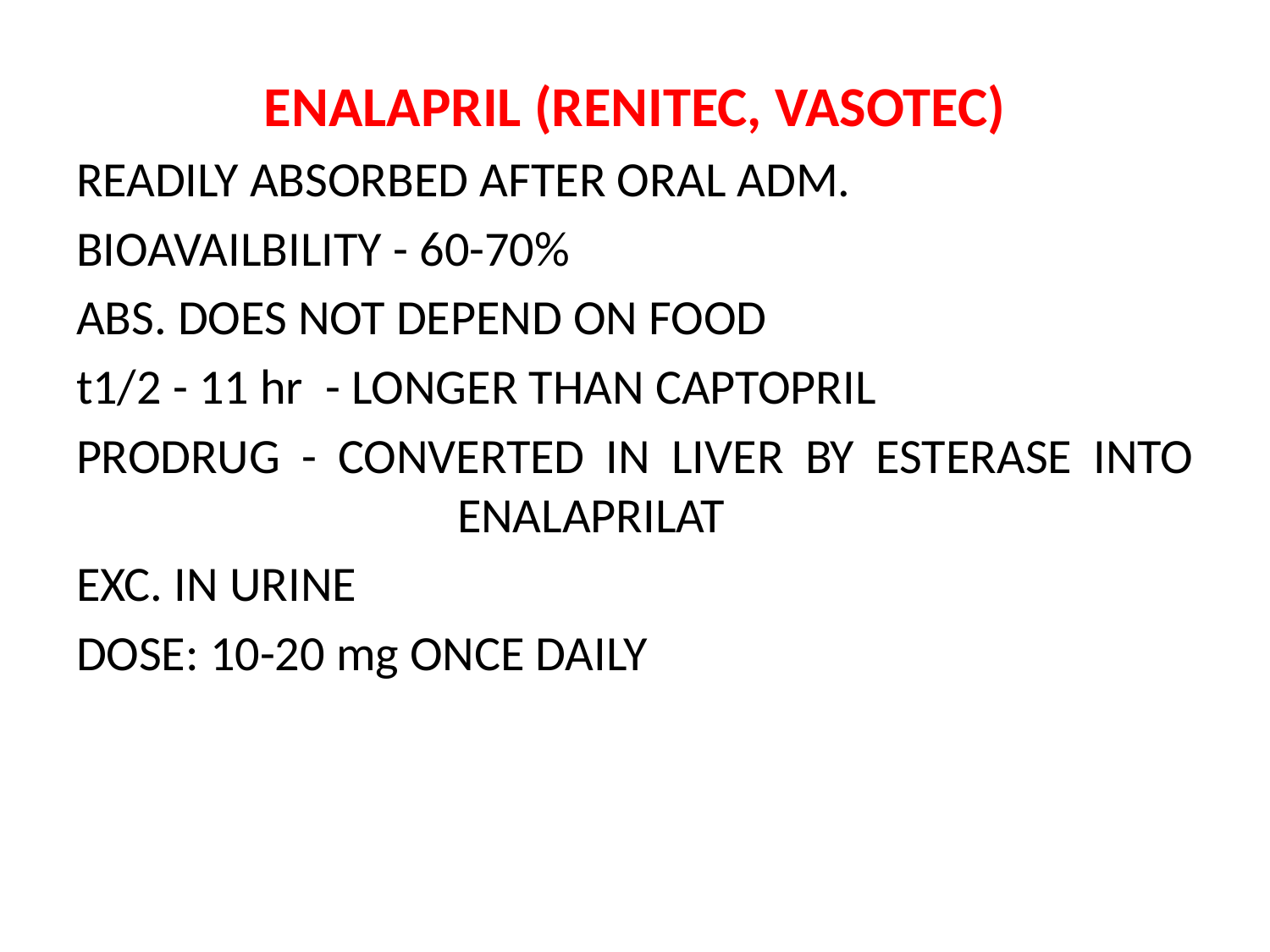

ENALAPRIL (RENITEC, VASOTEC)
READILY ABSORBED AFTER ORAL ADM.
BIOAVAILBILITY - 60-70%
ABS. DOES NOT DEPEND ON FOOD
t1/2 - 11 hr  - LONGER THAN CAPTOPRIL
PRODRUG - CONVERTED IN LIVER BY ESTERASE INTO 			ENALAPRILAT
EXC. IN URINE
DOSE: 10-20 mg ONCE DAILY